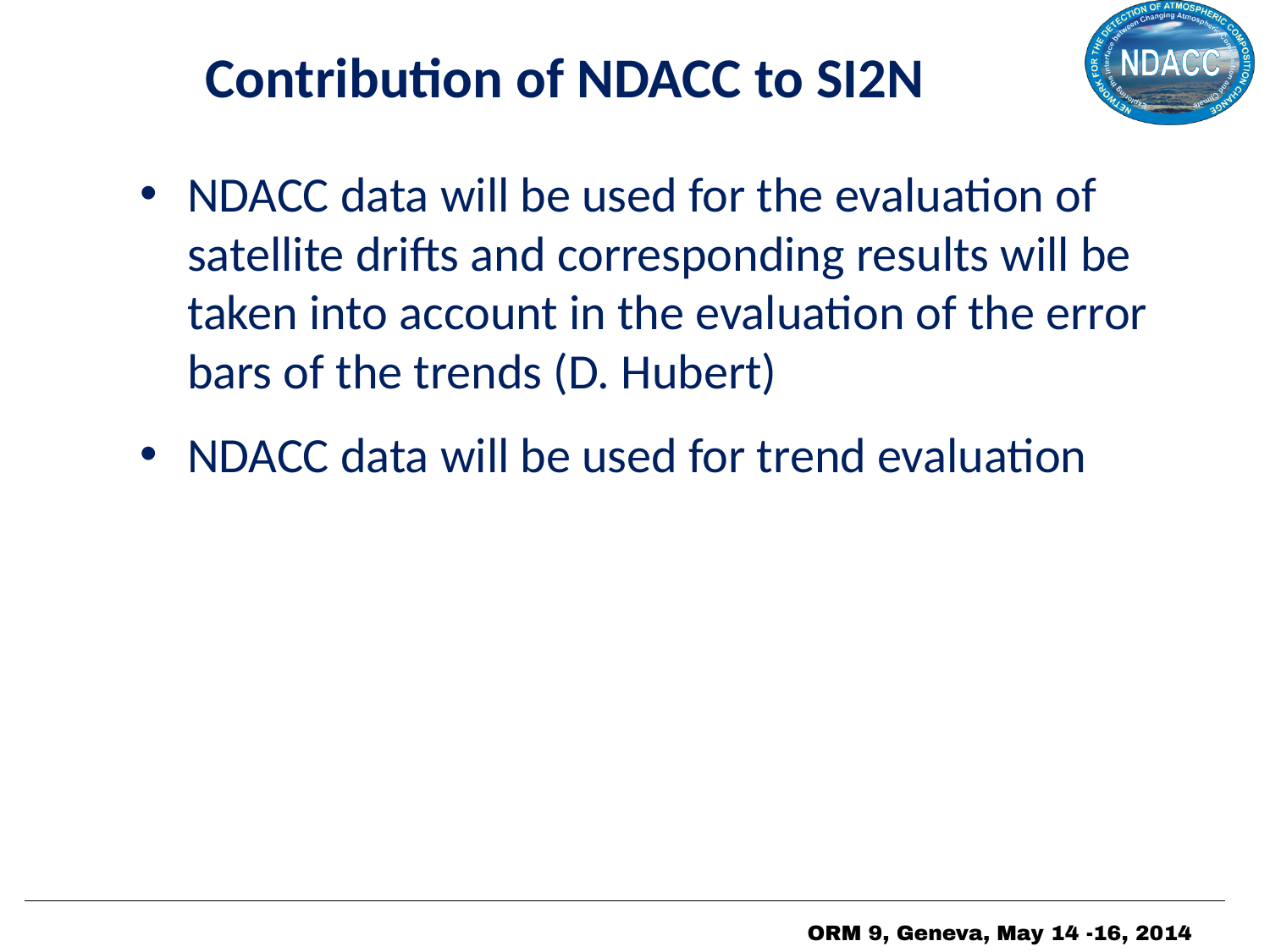

# Contribution of NDACC to SI2N
NDACC data will be used for the evaluation of satellite drifts and corresponding results will be taken into account in the evaluation of the error bars of the trends (D. Hubert)
NDACC data will be used for trend evaluation